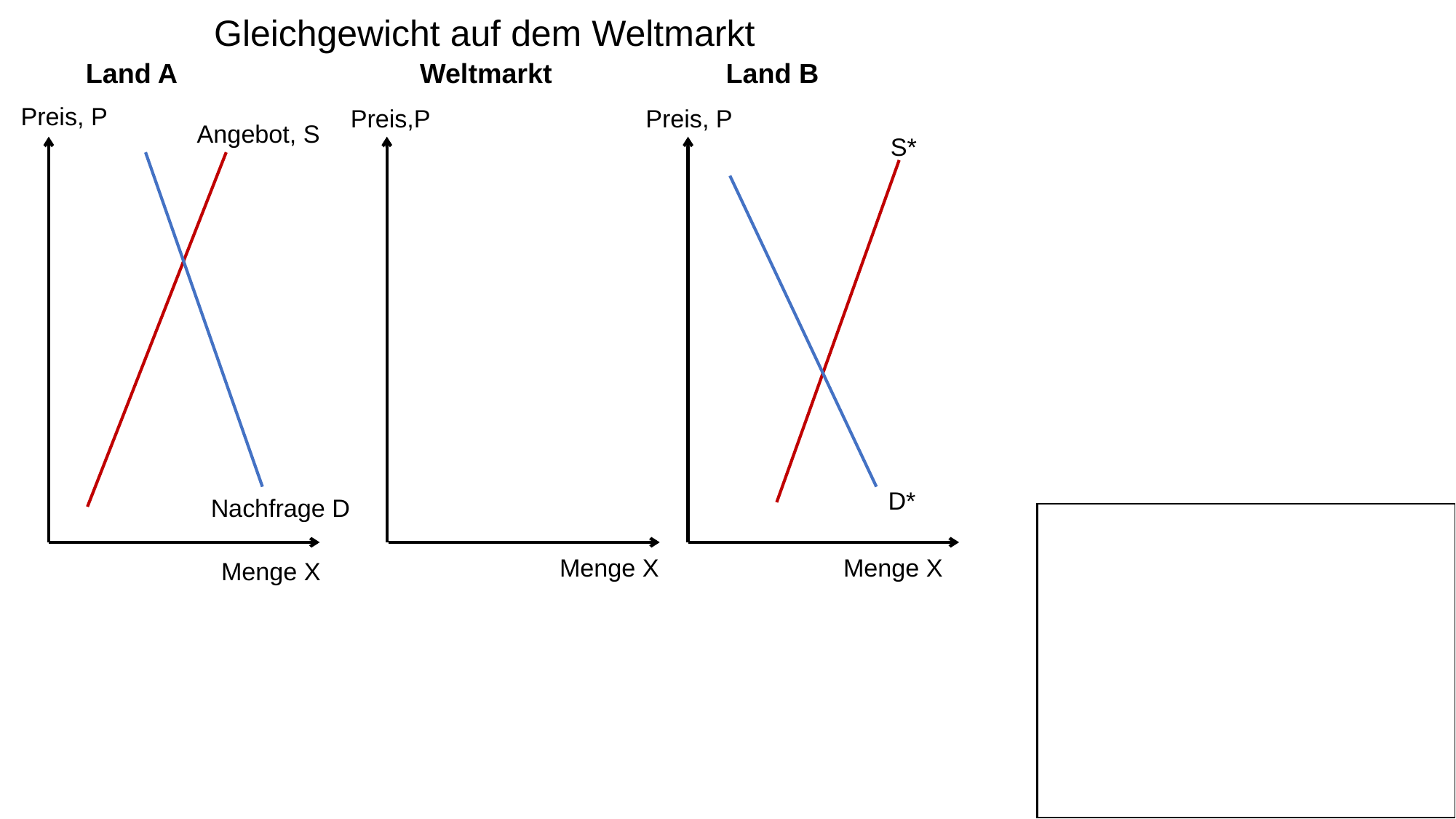

Gleichgewicht auf dem Weltmarkt
Weltmarkt
Land B
S*
D*
Land A
Preis, P
Angebot, S
Nachfrage D
Menge X
Preis,P
Preis, P

Menge X
Menge X